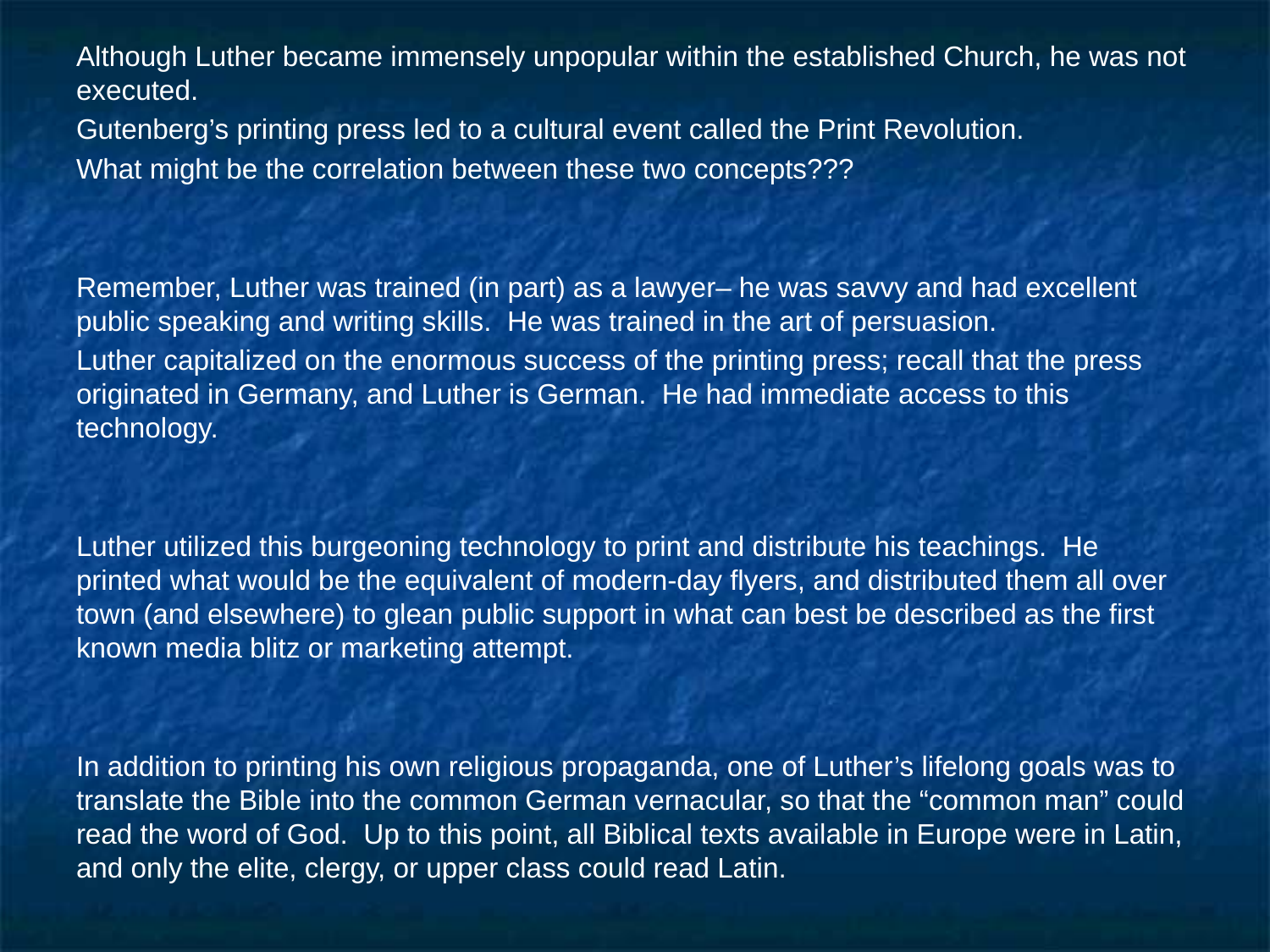

Although Luther became immensely unpopular within the established Church, he was not executed.
Gutenberg’s printing press led to a cultural event called the Print Revolution.
What might be the correlation between these two concepts???

Remember, Luther was trained (in part) as a lawyer– he was savvy and had excellent public speaking and writing skills.  He was trained in the art of persuasion.
Luther capitalized on the enormous success of the printing press; recall that the press originated in Germany, and Luther is German.  He had immediate access to this technology.

Luther utilized this burgeoning technology to print and distribute his teachings.  He printed what would be the equivalent of modern-day flyers, and distributed them all over town (and elsewhere) to glean public support in what can best be described as the first known media blitz or marketing attempt.

In addition to printing his own religious propaganda, one of Luther’s lifelong goals was to translate the Bible into the common German vernacular, so that the “common man” could read the word of God.  Up to this point, all Biblical texts available in Europe were in Latin, and only the elite, clergy, or upper class could read Latin.

Luther used the printing press to print and distribute copies of the Bible in the German language.  Gutenberg himself has already jumped on this boat a few decades prior, but Luther also supported this endeavor.  Soon others followed suit, and the Bible was being translated into many languages and distributed widely throughout Europe.